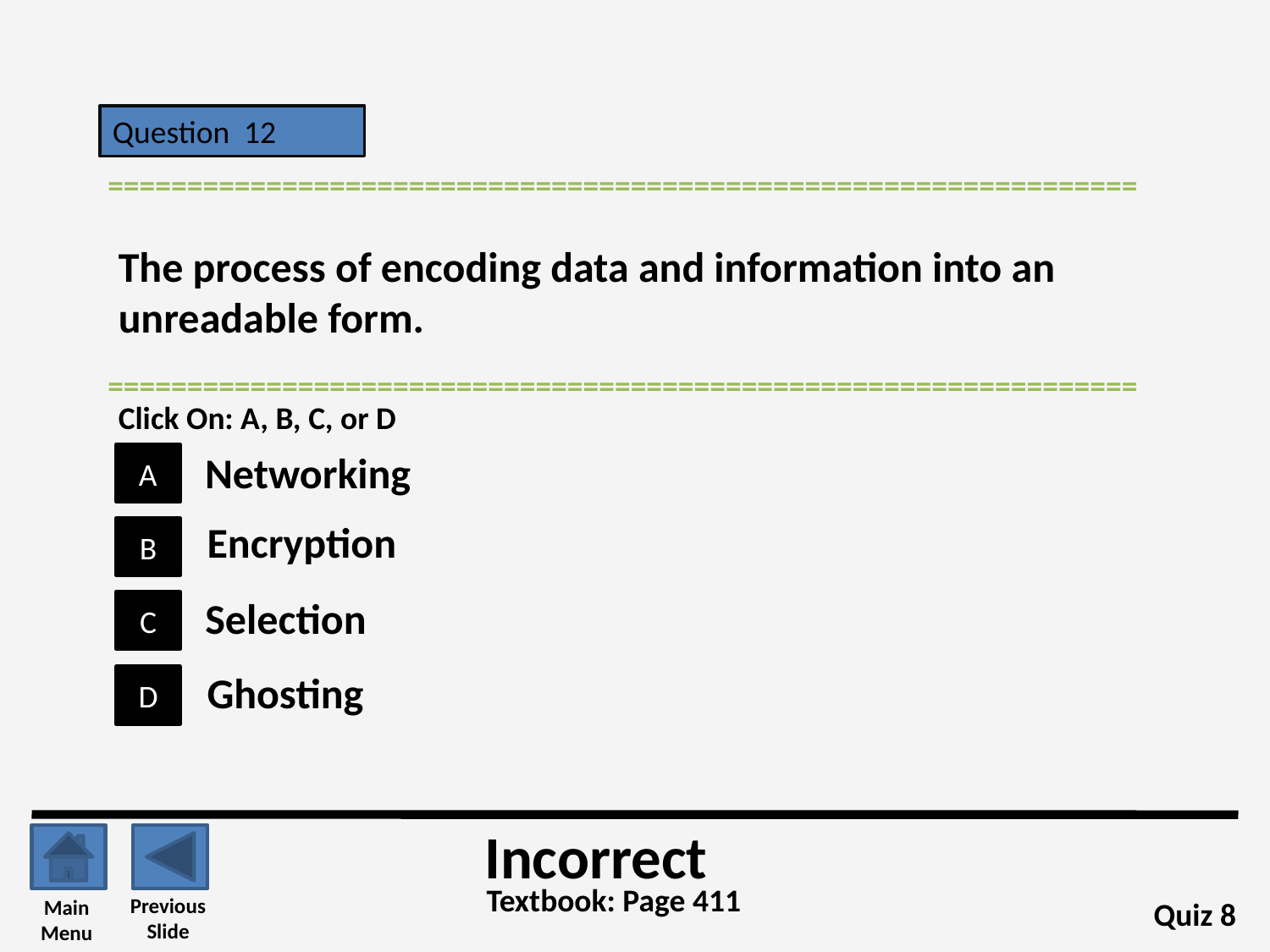

Question  12
=================================================================
The process of encoding data and information into an unreadable form.
=================================================================
Click On: A, B, C, or D

Networking
A
Encryption
B
Selection
C
Ghosting
D
Incorrect

Textbook: Page 411
Previous
Slide
Main
Menu
Quiz 8